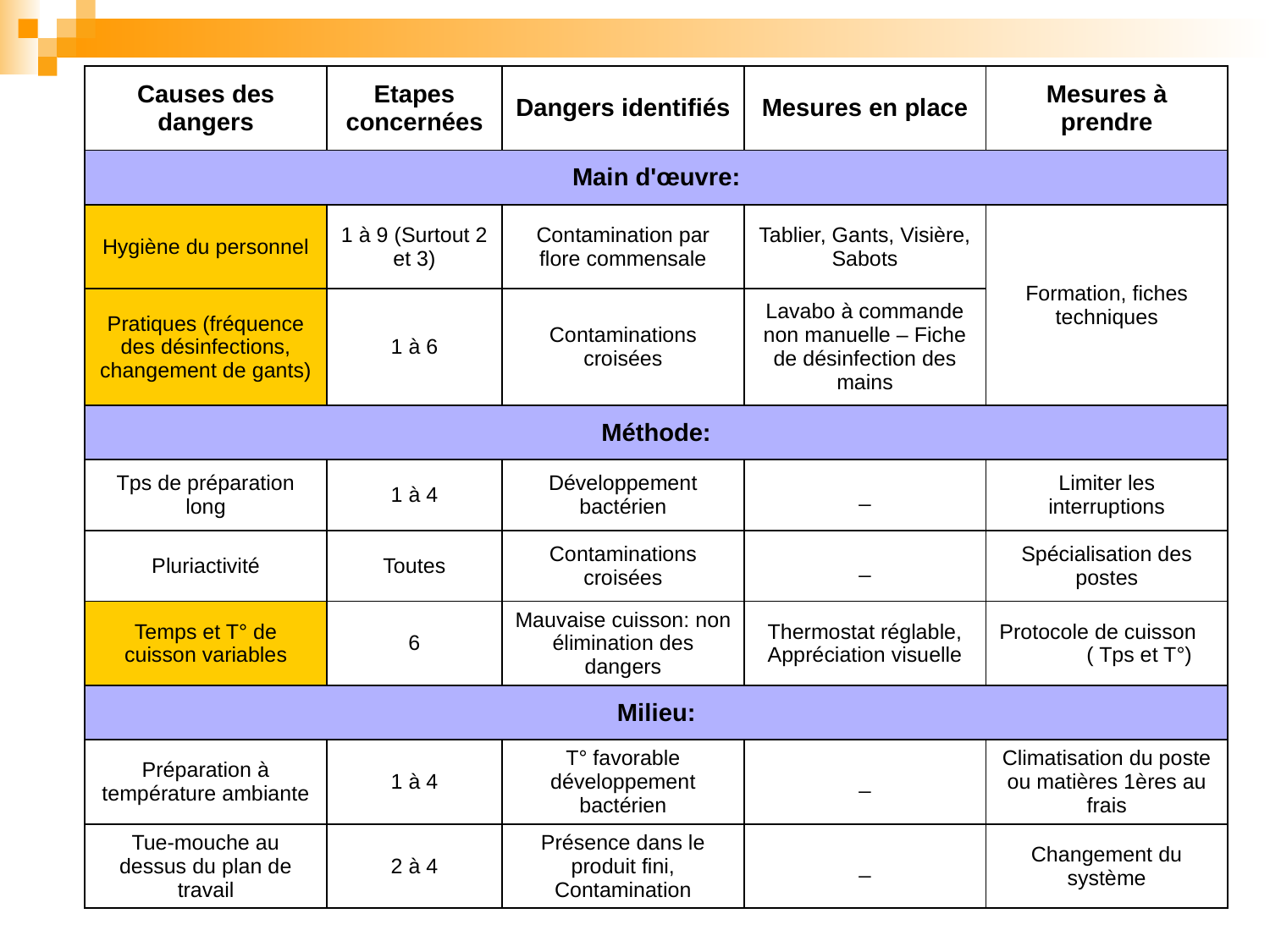

| Causes des dangers | Etapes concernées | Dangers identifiés | Mesures en place | Mesures à prendre |
| --- | --- | --- | --- | --- |
| Main d'œuvre: |  |  |  |  |
| Hygiène du personnel | 1 à 9 (Surtout 2 et 3) | Contamination par flore commensale | Tablier, Gants, Visière, Sabots | Formation, fiches techniques |
| Pratiques (fréquence des désinfections, changement de gants) | 1 à 6 | Contaminations croisées | Lavabo à commande non manuelle – Fiche de désinfection des mains |  |
| Méthode: |  |  |  |  |
| Tps de préparation long | 1 à 4 | Développement bactérien | \_ | Limiter les interruptions |
| Pluriactivité | Toutes | Contaminations croisées | \_ | Spécialisation des postes |
| Temps et T° de cuisson variables | 6 | Mauvaise cuisson: non élimination des dangers | Thermostat réglable, Appréciation visuelle | Protocole de cuisson ( Tps et T°) |
| Milieu: |  |  |  |  |
| Préparation à température ambiante | 1 à 4 | T° favorable développement bactérien | \_ | Climatisation du poste ou matières 1ères au frais |
| Tue-mouche au dessus du plan de travail | 2 à 4 | Présence dans le produit fini, Contamination | \_ | Changement du système |